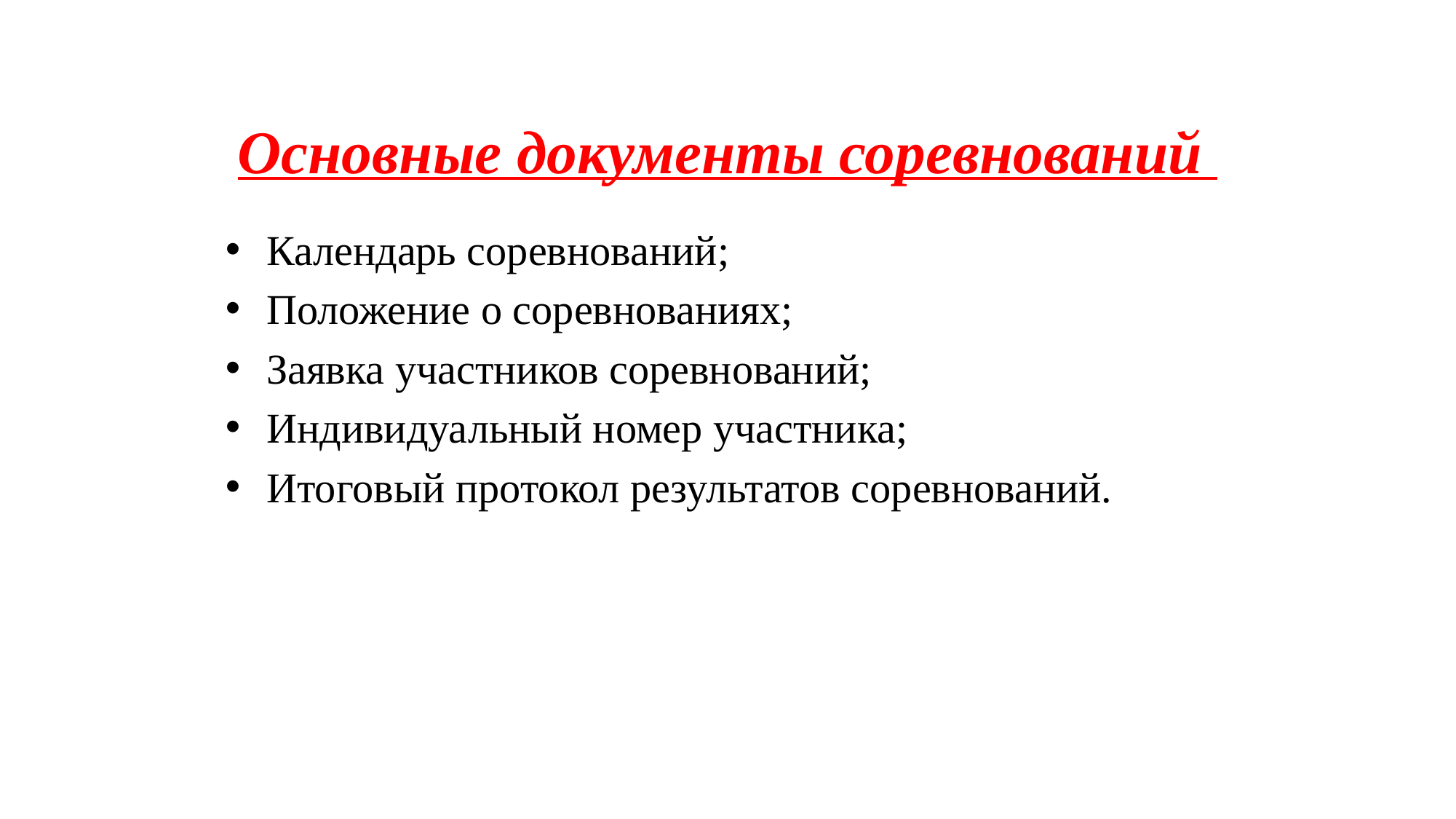

# Основные документы соревнований
Календарь соревнований;
Положение о соревнованиях;
Заявка участников соревнований;
Индивидуальный номер участника;
Итоговый протокол результатов соревнований.